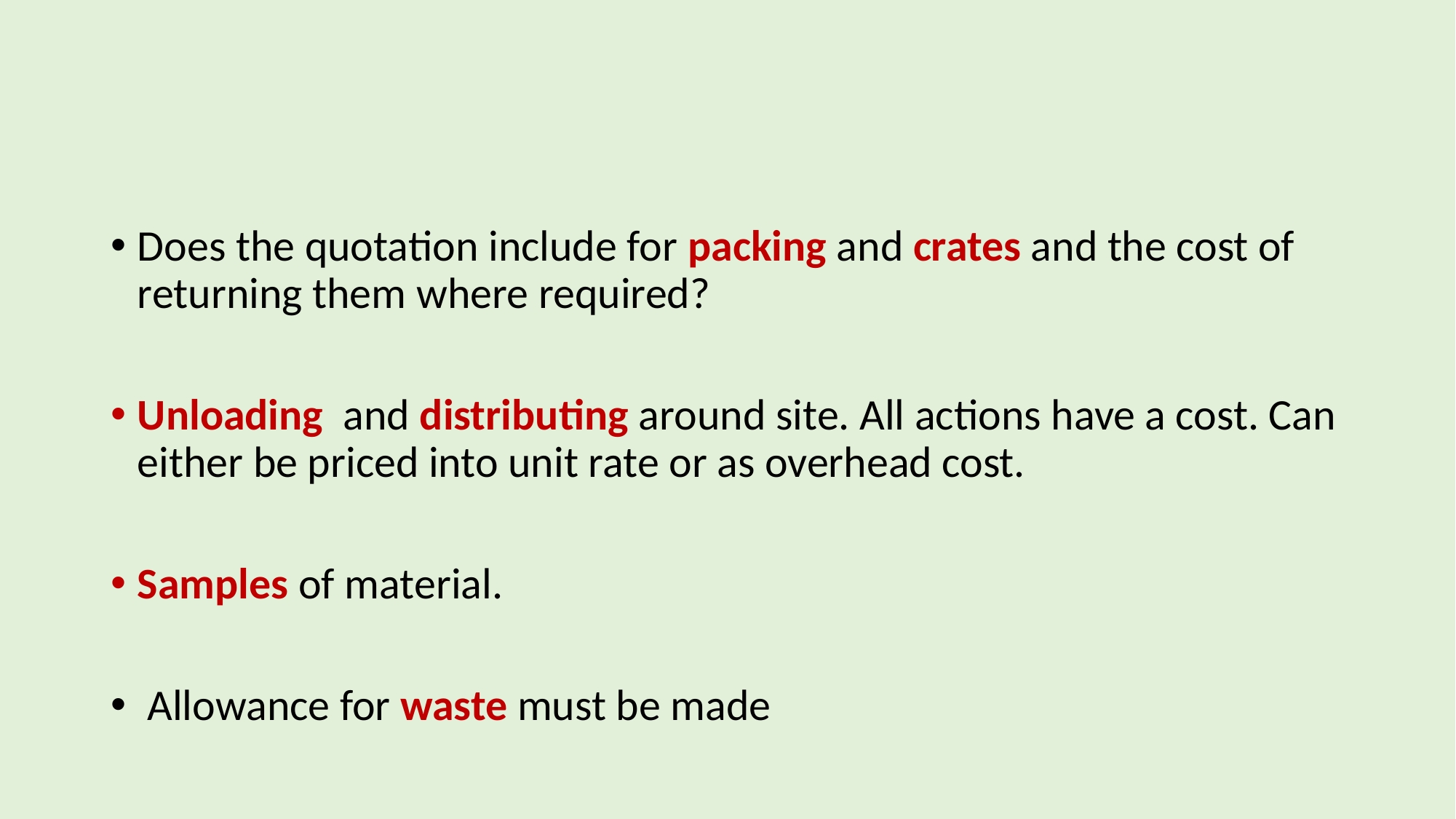

#
Does the quotation include for packing and crates and the cost of returning them where required?

Unloading  and distributing around site. All actions have a cost. Can either be priced into unit rate or as overhead cost.

Samples of material.

 Allowance for waste must be made